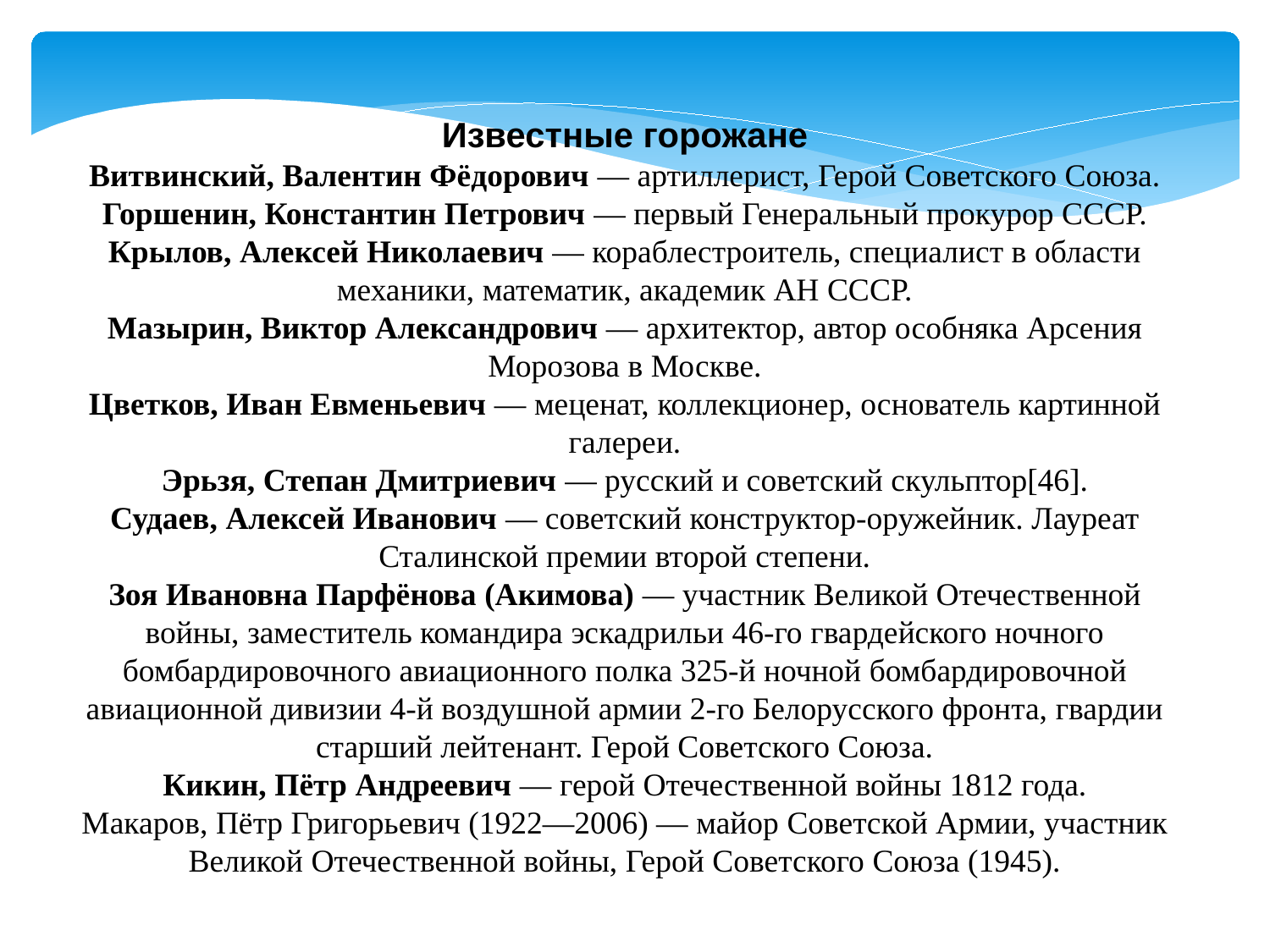

Известные горожане
Витвинский, Валентин Фёдорович — артиллерист, Герой Советского Союза.
Горшенин, Константин Петрович — первый Генеральный прокурор СССР.
Крылов, Алексей Николаевич — кораблестроитель, специалист в области механики, математик, академик АН СССР.
Мазырин, Виктор Александрович — архитектор, автор особняка Арсения Морозова в Москве.
Цветков, Иван Евменьевич — меценат, коллекционер, основатель картинной галереи.
Эрьзя, Степан Дмитриевич — русский и советский скульптор[46].
Судаев, Алексей Иванович — советский конструктор-оружейник. Лауреат Сталинской премии второй степени.
Зоя Ивановна Парфёнова (Акимова) — участник Великой Отечественной войны, заместитель командира эскадрильи 46-го гвардейского ночного бомбардировочного авиационного полка 325-й ночной бомбардировочной авиационной дивизии 4-й воздушной армии 2-го Белорусского фронта, гвардии старший лейтенант. Герой Советского Союза.
Кикин, Пётр Андреевич — герой Отечественной войны 1812 года.
Макаров, Пётр Григорьевич (1922—2006) — майор Советской Армии, участник Великой Отечественной войны, Герой Советского Союза (1945).